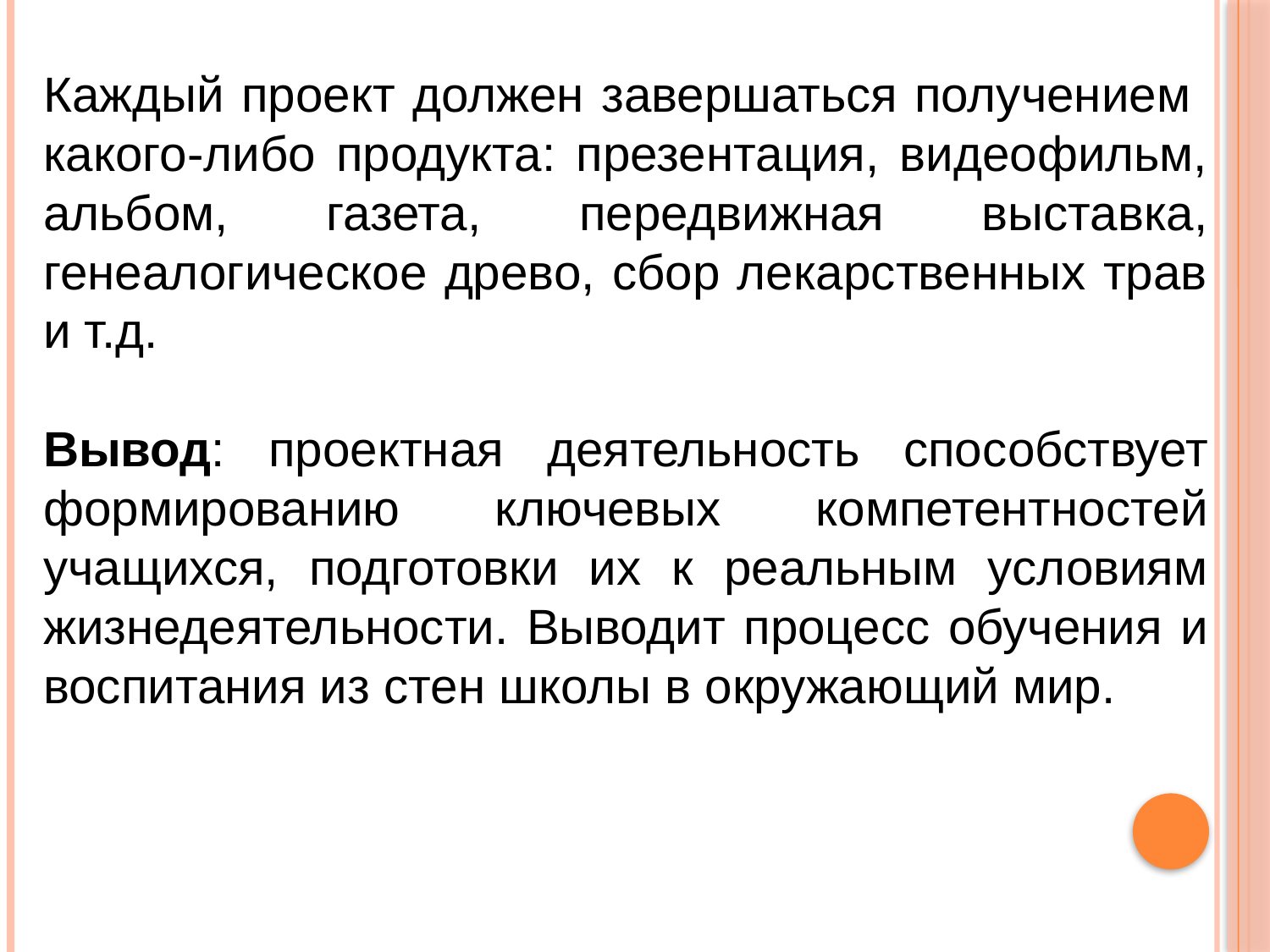

Каждый проект должен завершаться получением  какого-либо продукта: презентация, видеофильм, альбом, газета, передвижная выставка, генеалогическое древо, сбор лекарственных трав и т.д.

Вывод: проектная деятельность способствует формированию ключевых компетентностей учащихся, подготовки их к реальным условиям жизнедеятельности. Выводит процесс обучения и воспитания из стен школы в окружающий мир.